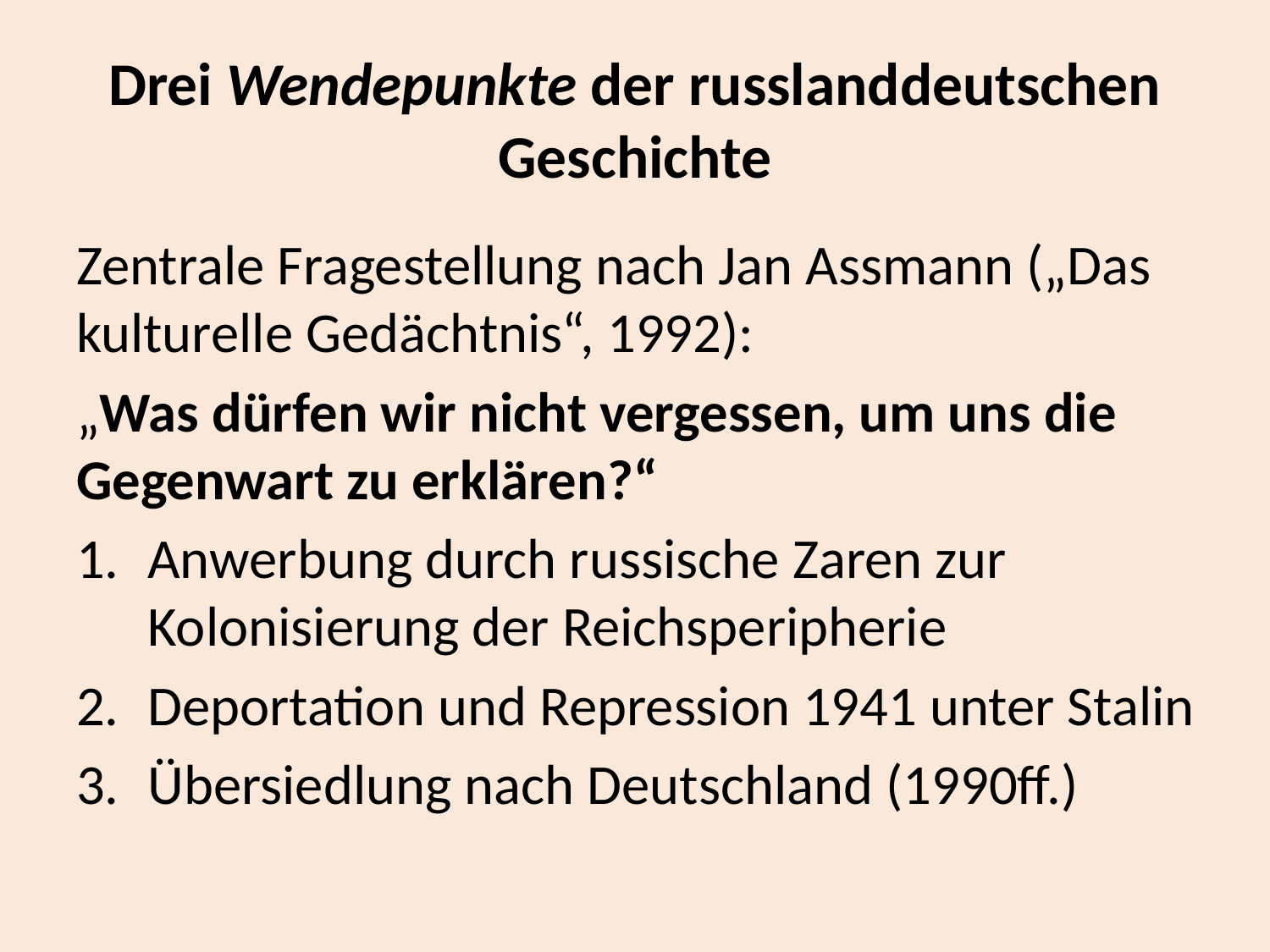

# Drei Wendepunkte der russlanddeutschen Geschichte
Zentrale Fragestellung nach Jan Assmann („Das kulturelle Gedächtnis“, 1992):
„Was dürfen wir nicht vergessen, um uns die Gegenwart zu erklären?“
Anwerbung durch rus­sische Zaren zur Kolonisierung der Reichsperipherie
Deportation und Repression 1941 unter Stalin
Übersiedlung nach Deutschland (1990ff.)